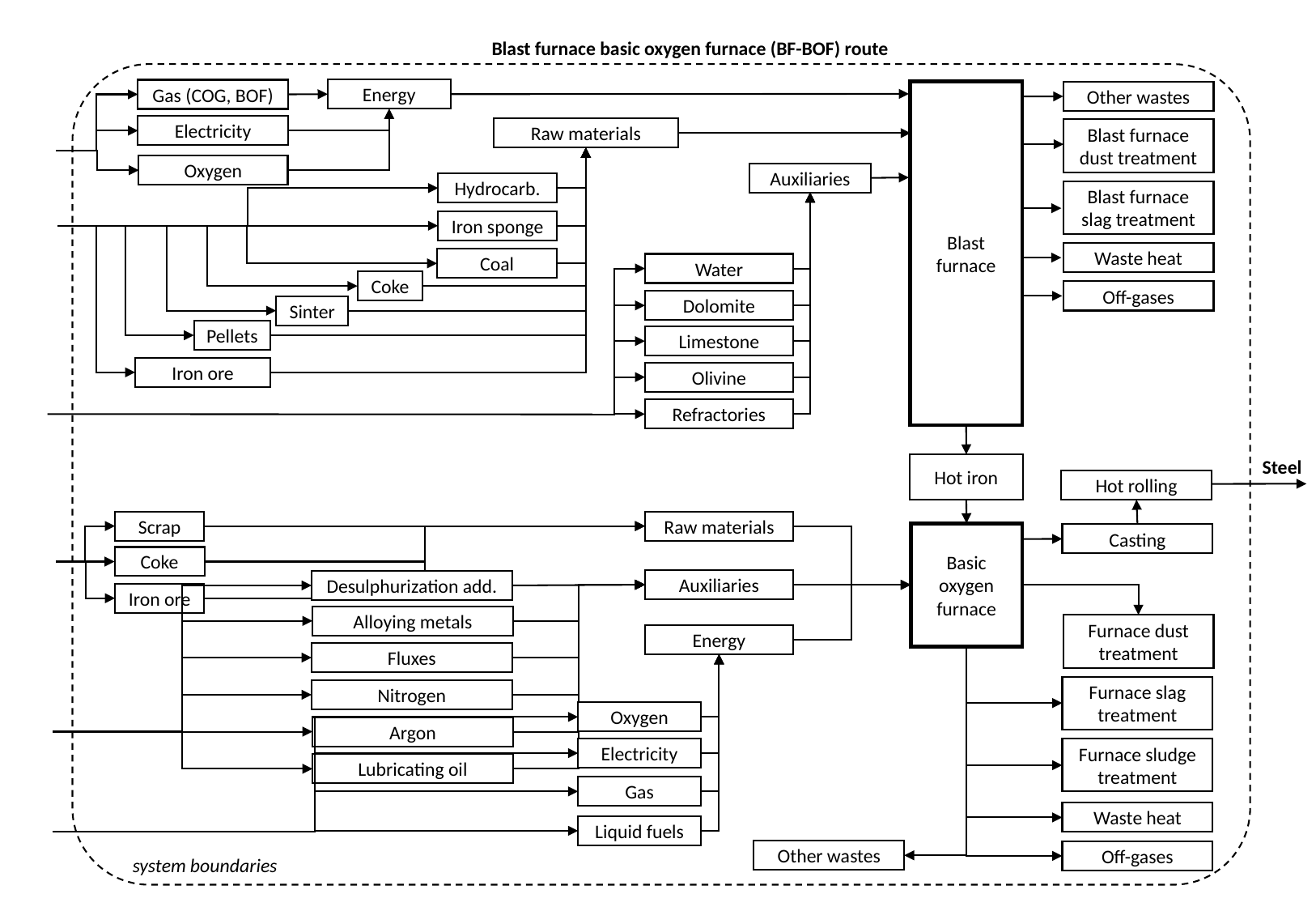

Blast furnace basic oxygen furnace (BF-BOF) route

Energy
Gas (COG, BOF)
Blast furnace
Other wastes
Electricity
Raw materials
Blast furnace dust treatment
Oxygen
Auxiliaries
Hydrocarb.
Blast furnace slag treatment
Iron sponge
Waste heat
Coal
Water
Coke
Off-gases
Dolomite
Sinter
Pellets
Limestone
Iron ore
Olivine
Refractories
Steel
Hot iron
Hot rolling
Raw materials
Scrap
Basic oxygen furnace
Casting
Coke
Auxiliaries
Desulphurization add.
Iron ore
Alloying metals
Furnace dust treatment
Energy
Fluxes
Furnace slag treatment
Nitrogen
Oxygen
Argon
Electricity
Furnace sludge treatment
Lubricating oil
Gas
Waste heat
Liquid fuels
Other wastes
Off-gases
system boundaries